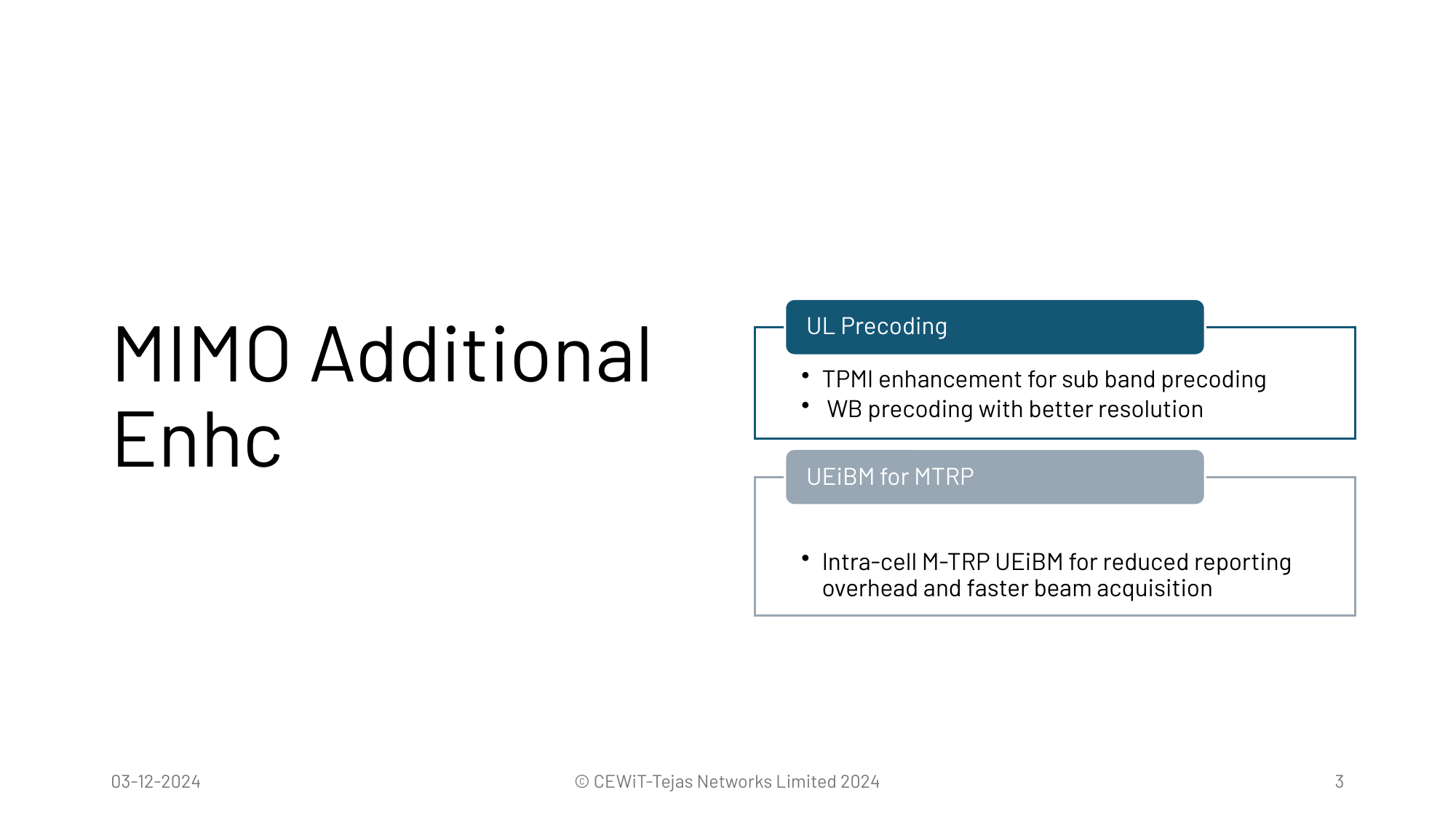

# MIMO Additional Enhc
TPMI enhancement for sub band precoding
 WB precoding with better resolution
UL Precoding

Intra-cell M-TRP UEiBM for reduced reporting overhead and faster beam acquisition
UEiBM for MTRP
03-12-2024
© CEWiT-Tejas Networks Limited 2024
3